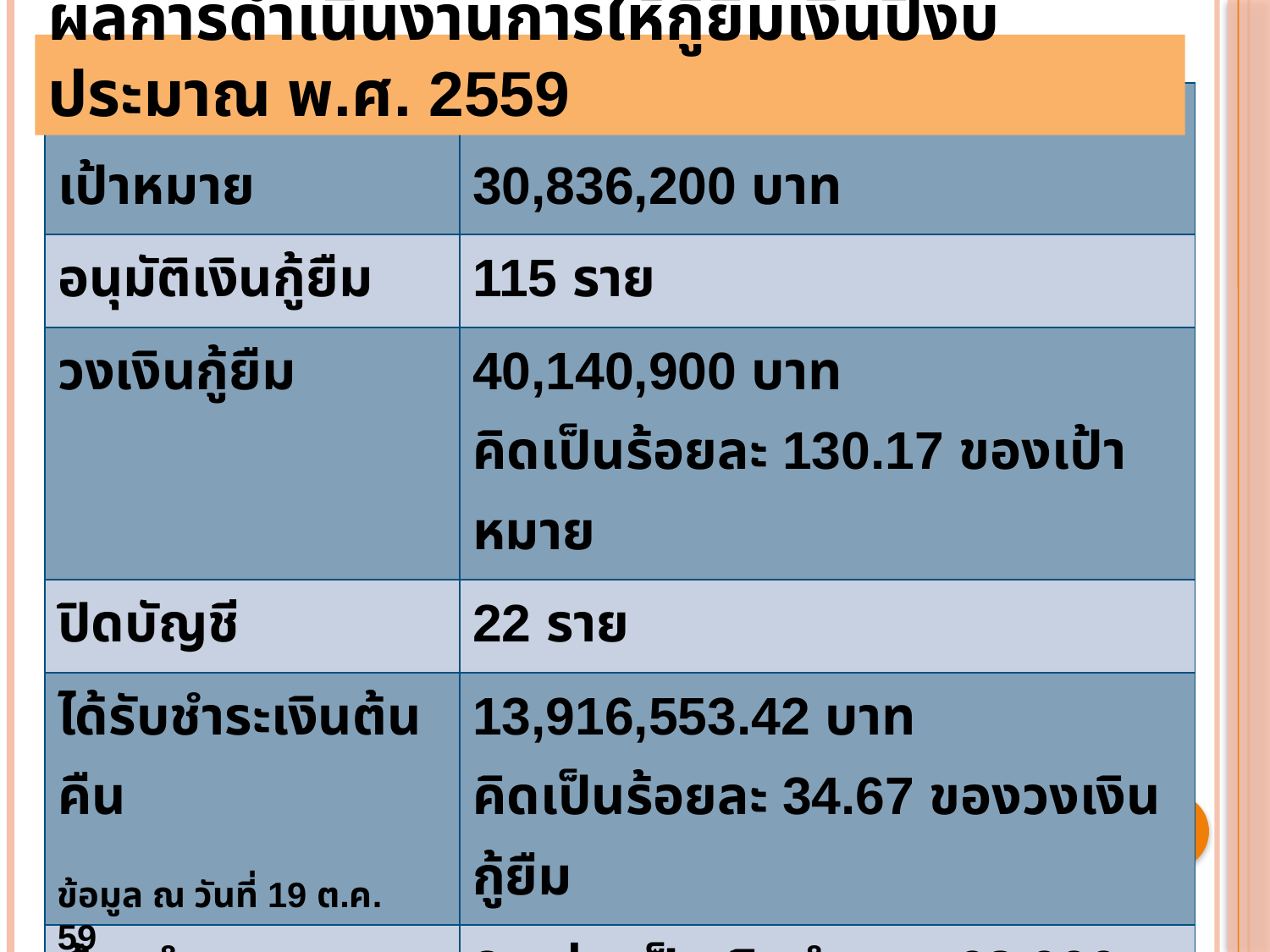

# ผลการดำเนินงานการให้กู้ยืมเงินปีงบประมาณ พ.ศ. 2559
| เป้าหมาย | 30,836,200 บาท |
| --- | --- |
| อนุมัติเงินกู้ยืม | 115 ราย |
| วงเงินกู้ยืม | 40,140,900 บาท คิดเป็นร้อยละ 130.17 ของเป้าหมาย |
| ปิดบัญชี | 22 ราย |
| ได้รับชำระเงินต้นคืน | 13,916,553.42 บาท คิดเป็นร้อยละ 34.67 ของวงเงินกู้ยืม |
| ค้างชำระ | 2 แห่ง เป็นเงินจำนวน 68,000 บาท - สพร.พิษณุโลก จำนวน 42,000 บาท - ศพจ.กำแพงเพชร จำนวน 26,000 บาท |
2
ข้อมูล ณ วันที่ 19 ต.ค. 59